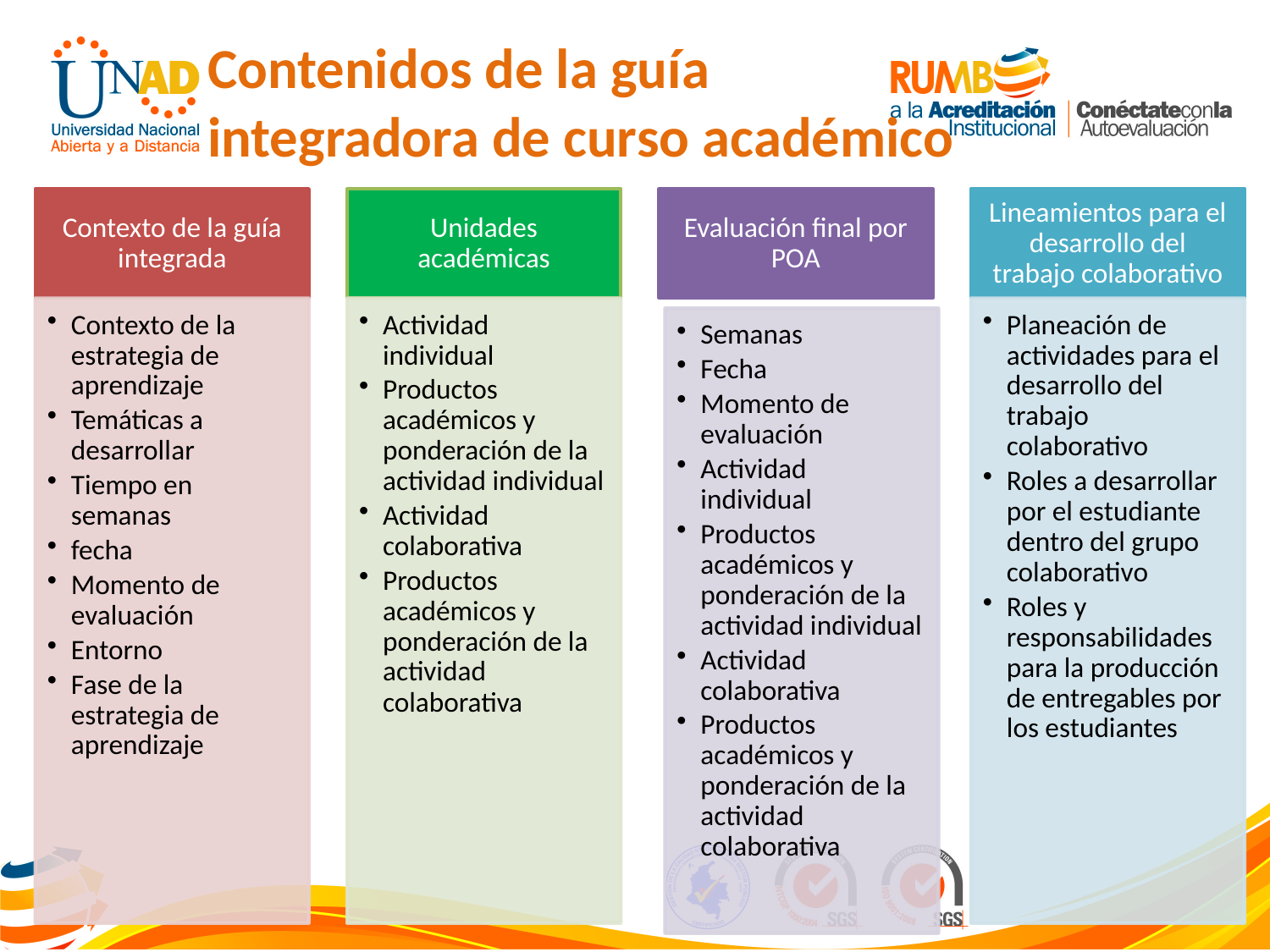

Contenidos de la guía
integradora de curso académico
Contexto de la guía integrada
Contexto de la estrategia de aprendizaje
Temáticas a desarrollar
Tiempo en semanas
fecha
Momento de evaluación
Entorno
Fase de la estrategia de aprendizaje
Unidades académicas
Actividad individual
Productos académicos y ponderación de la actividad individual
Actividad colaborativa
Productos académicos y ponderación de la actividad colaborativa
Evaluación final por POA
Semanas
Fecha
Momento de evaluación
Actividad individual
Productos académicos y ponderación de la actividad individual
Actividad colaborativa
Productos académicos y ponderación de la actividad colaborativa

Lineamientos para el desarrollo del trabajo colaborativo
Planeación de actividades para el desarrollo del trabajo colaborativo
Roles a desarrollar por el estudiante dentro del grupo colaborativo
Roles y responsabilidades para la producción de entregables por los estudiantes